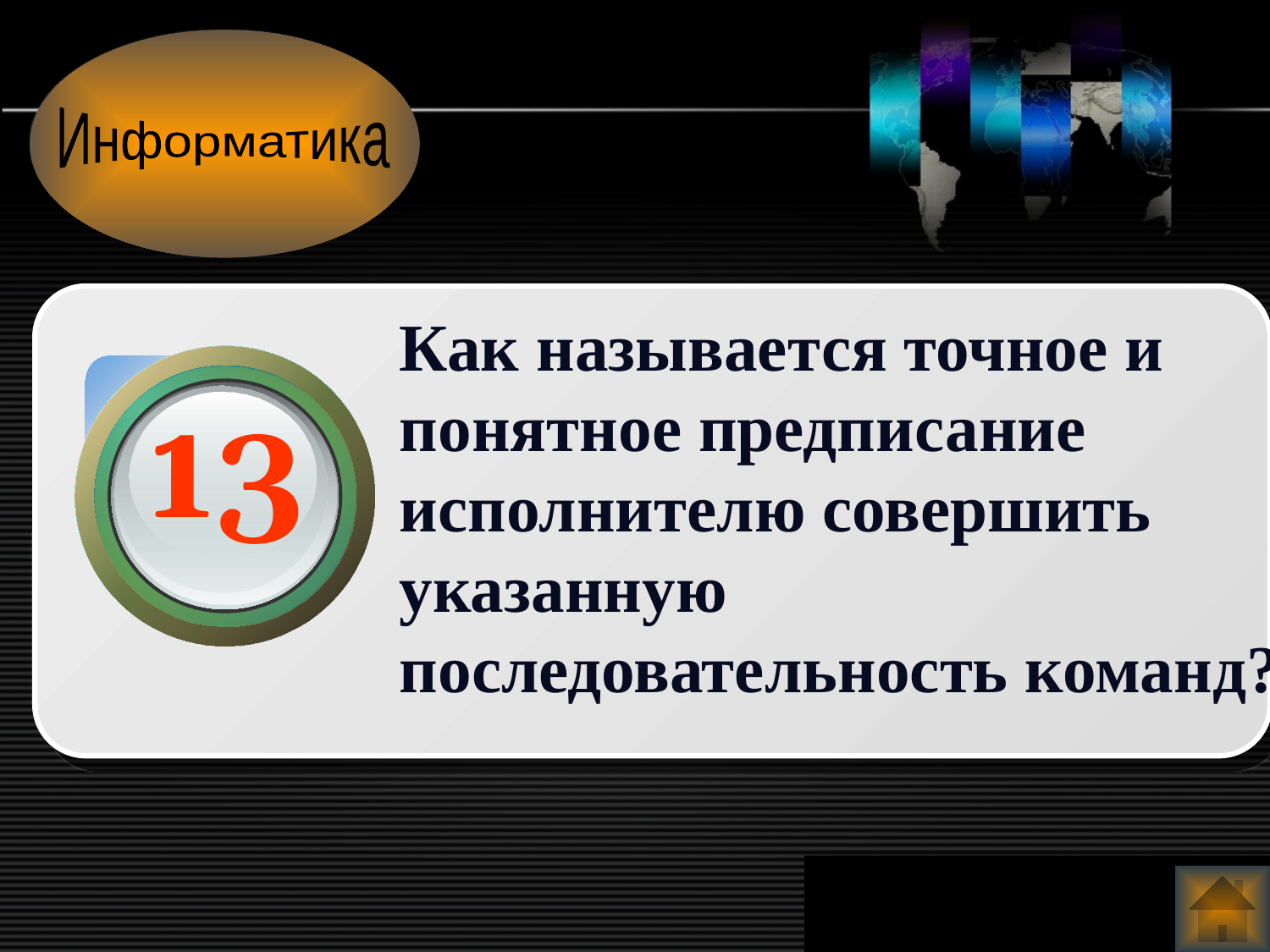

Информатика

Как называется точное и понятное предписание исполнителю совершить указанную последовательность команд?

13

www.themegallery.com